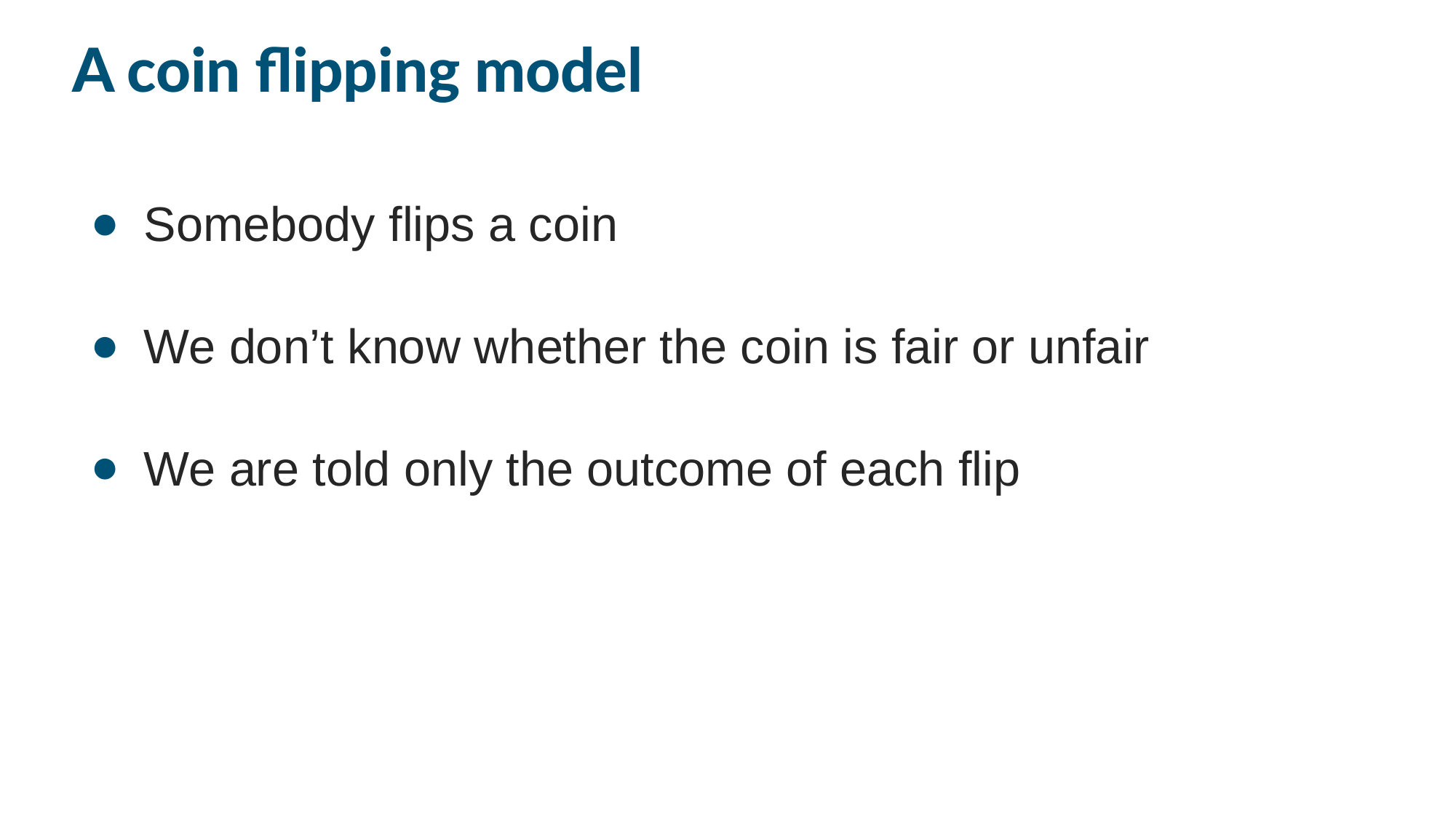

# A coin flipping model
Somebody flips a coin
We don’t know whether the coin is fair or unfair
We are told only the outcome of each flip